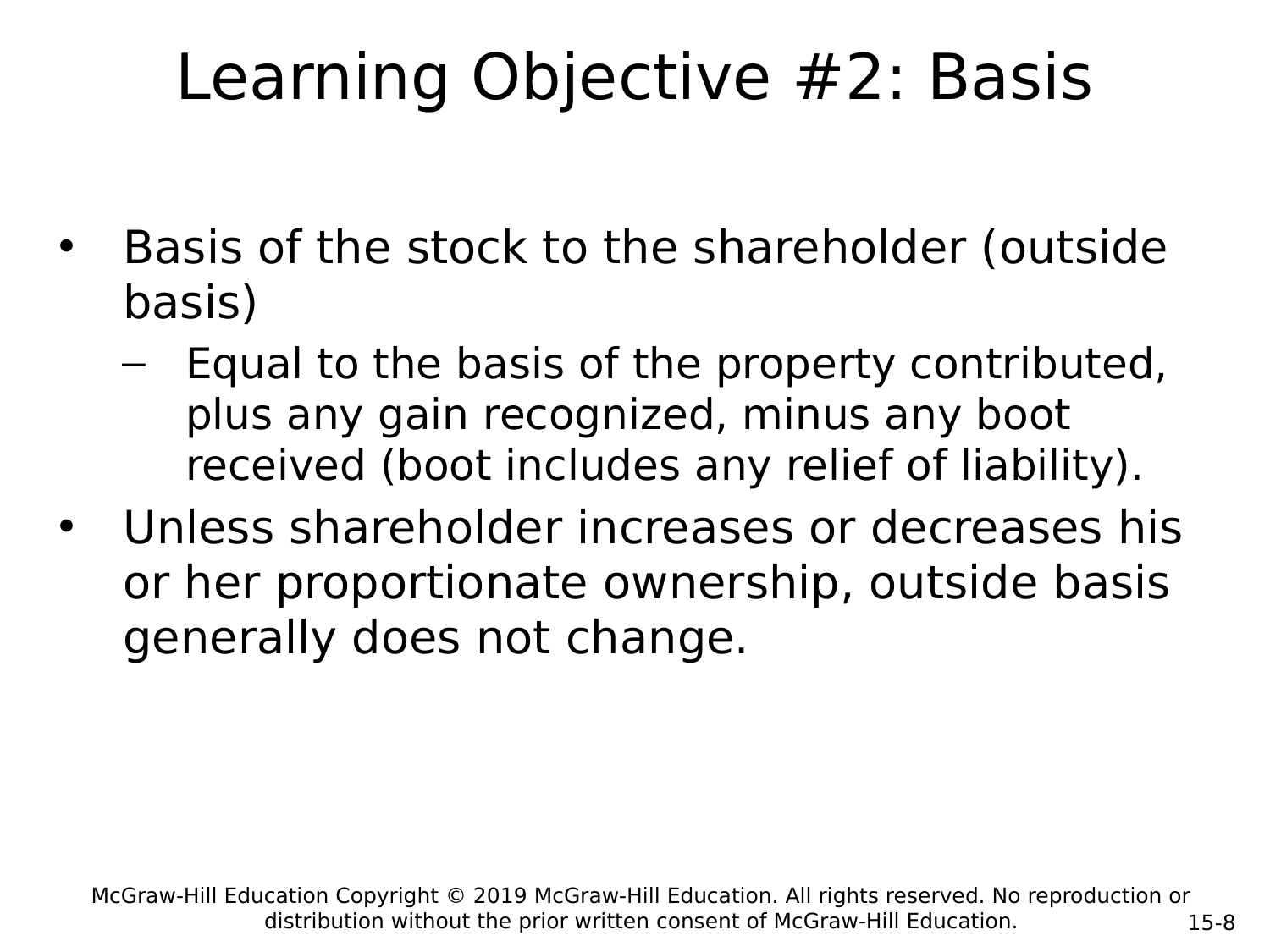

# Learning Objective #2: Basis
Basis of the stock to the shareholder (outside basis)
Equal to the basis of the property contributed, plus any gain recognized, minus any boot received (boot includes any relief of liability).
Unless shareholder increases or decreases his or her proportionate ownership, outside basis generally does not change.
McGraw-Hill Education Copyright © 2019 McGraw-Hill Education. All rights reserved. No reproduction or distribution without the prior written consent of McGraw-Hill Education.
15-8